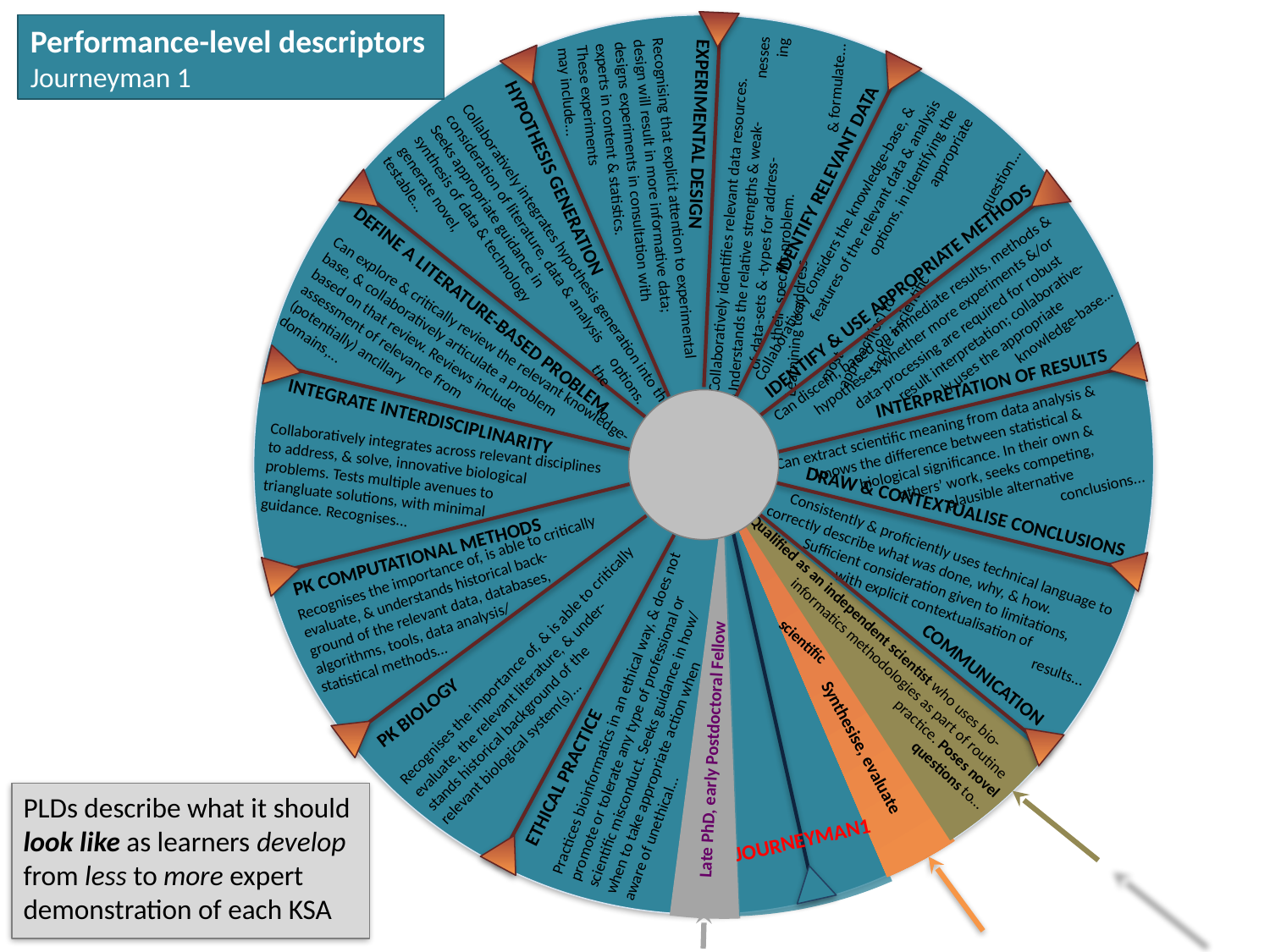

EXPERIMENTAL DESIGN
Collaboratively identifies relevant data resources.             Understands the relative strengths & weak-            nesses of data-sets & -types for address-                            ing their  specific problem.                                            Learnining to address                                                              & formulate...
IDENTIFY RELEVANT DATA
Recognising that explicit attention to experimental design will result in more informative data;            designs experiments in consultation with                       experts in content & statistics.                                      These experiments                                                               may include...
HYPOTHESIS GENERATION
Collaboratively considers the knowledge-base, &      x                    features of the relevant data & analysis                                            options, in identifying the most                                                     appropriate approach(es) to                                                       tackle a scientific                                             question...

Collaboratively integrates hypothesis generation into the consideration of literature, data & analysis      options. Seeks appropriate guidance in                           the synthesis of data & technology                                    to generate novel,                                                          testable...

IDENTIFY & USE APPROPRIATE METHODS
Can discern, based on immediate results, methods &              hypotheses, whether more experiments &/or                           data-processing are required for robust                                       result interpretation; collaborative-                                              ly uses the appropriate                                         knowledge-base…
DEFINE A LITERATURE-BASED PROBLEM
Can explore & critically review the relevant knowledge- base, & collaboratively articulate a problem              based on that review. Reviews include             assessment of relevance from                            (potentially) ancillary                                                 domains,...

INTERPRETATION OF RESULTS

INTEGRATE INTERDISCIPLINARITY
Can extract scientific meaning from data analysis &                    knows the difference between statistical &                                    biological significance. In their own &                                            others’ work, seeks competing,                                                          plausible alternative                                           conclusions...
Collaboratively integrates across relevant disciplines           to address, & solve, innovative biological                    problems. Tests multiple avenues to                         triangluate solutions, with minimal                             guidance. Recognises...

DRAW & CONTEXTUALISE CONCLUSIONS

Consistently & proficiently uses technical language to correctly describe what was done, why, & how.                              Sufficient consideration given to limitations,                                  with explicit contextualisation of                              results...
PK COMPUTATIONAL METHODS
Recognises the importance of, is able to critically evaluate, & understands historical back-                   ground of the relevant data, databases,              algorithms, tools, data analysis/                              statistical methods…
Qualified as an independent scientist who uses bio-                               informatics methodologies as part of routine                                                       practice. Poses novel scientific                                  questions to…
Recognises the importance of, & is able to critically evaluate, the relevant literature, & under-          stands historical background of the                   relevant biological system(s)...
Practices bioinformatics in an ethical way, & does not promote or tolerate any type of professional or       scientific misconduct. Seeks guidance in how/                when to take appropriate action when                            aware of unethical...
COMMUNICATION
PK BIOLOGY
Synthesise, evaluate
Late PhD, early Postdoctoral Fellow
ETHICAL PRACTICE
Performance-level descriptors
Journeyman 1
PLDs describe what it should look like as learners develop from less to more expert demonstration of each KSA

JOURNEYMAN1